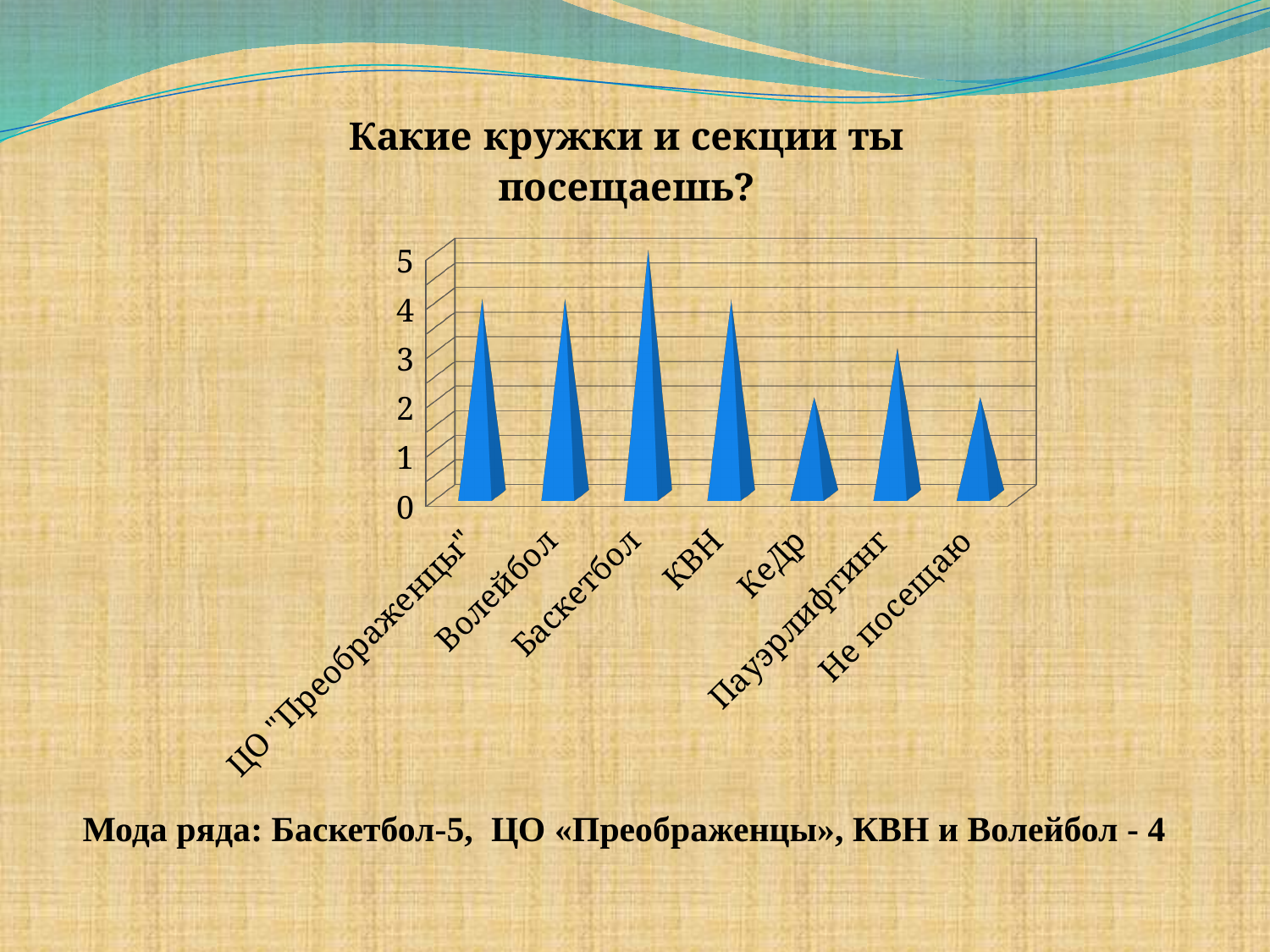

[unsupported chart]

Мода ряда: Баскетбол-5,  ЦО «Преображенцы», КВН и Волейбол - 4